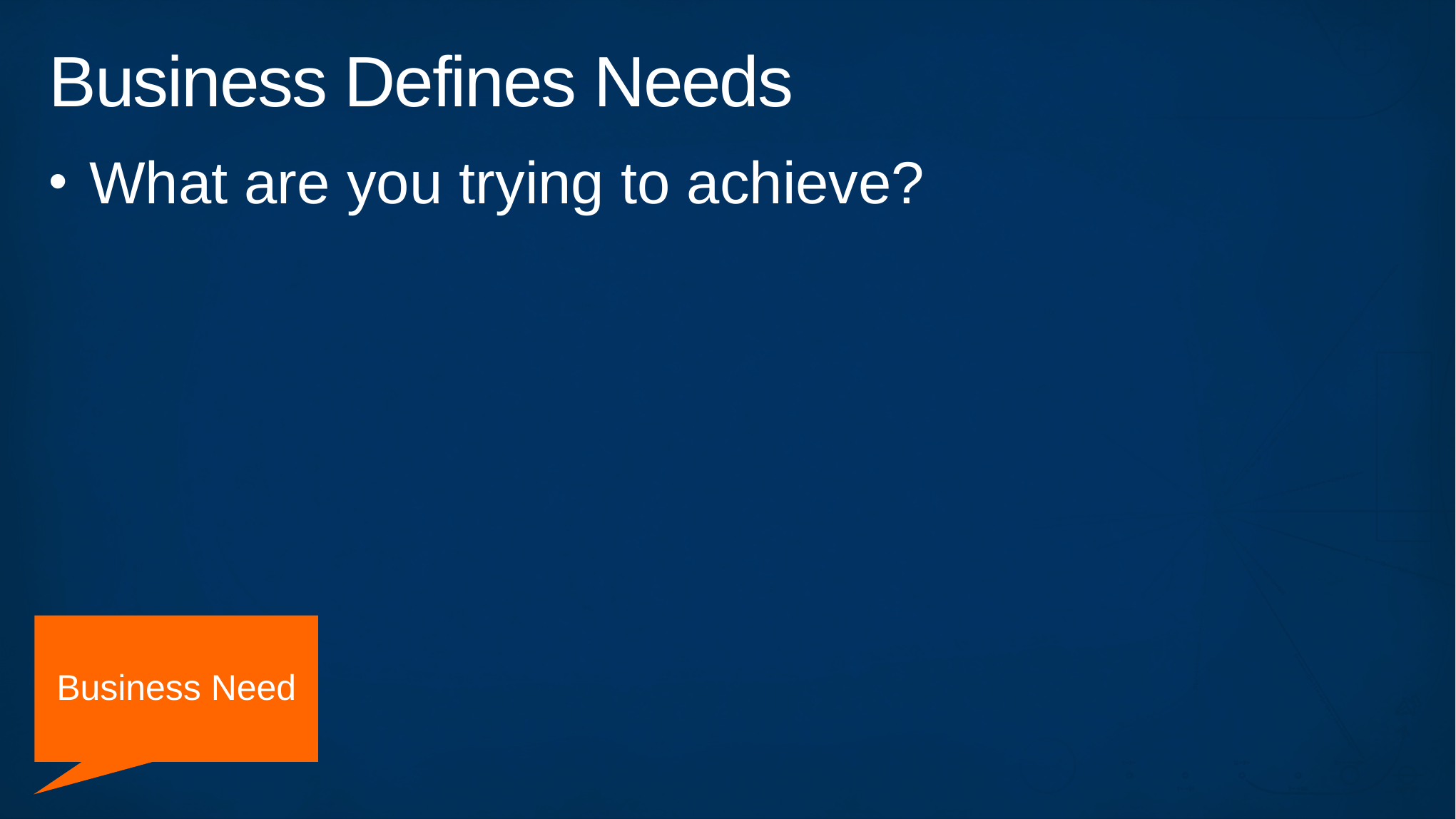

# Business Defines Needs
What are you trying to achieve?

Business Need